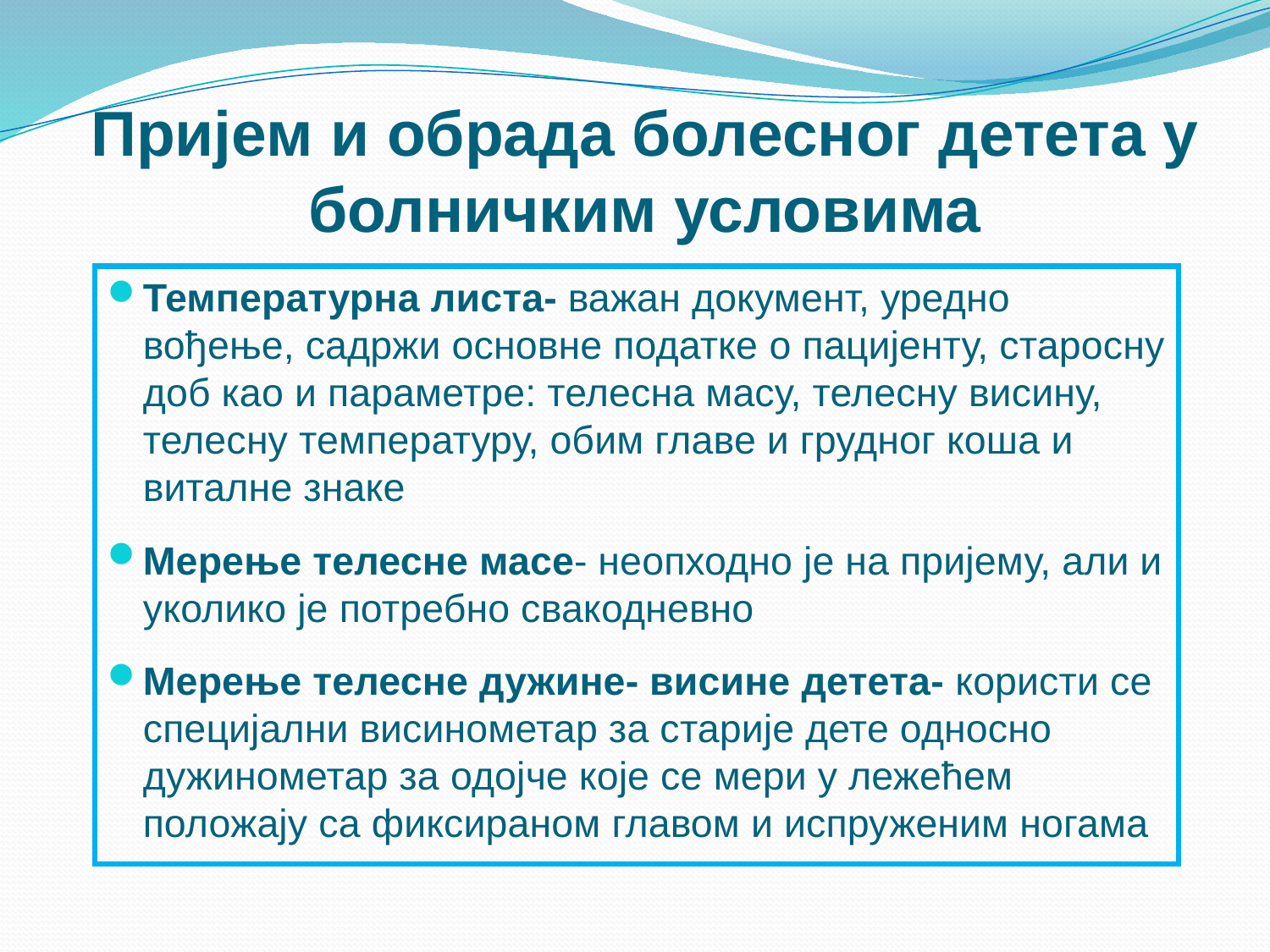

# Пријем и обрада болесног детета у болничким условима
Температурна листа- важан документ, уредно вођење, садржи основне податке o пацијенту, старосну доб као и параметре: телесна масу, телесну висину, телесну температуру, обим главе и грудног коша и виталне знаке
Мерење телесне масе- неопходно је на пријему, али и уколико је потребно свакодневно
Мерење телесне дужине- висине детета- користи се специјални висинометар за старије дете односно дужинометар за одојче које се мери у лежећем положају са фиксираном главом и испруженим ногама